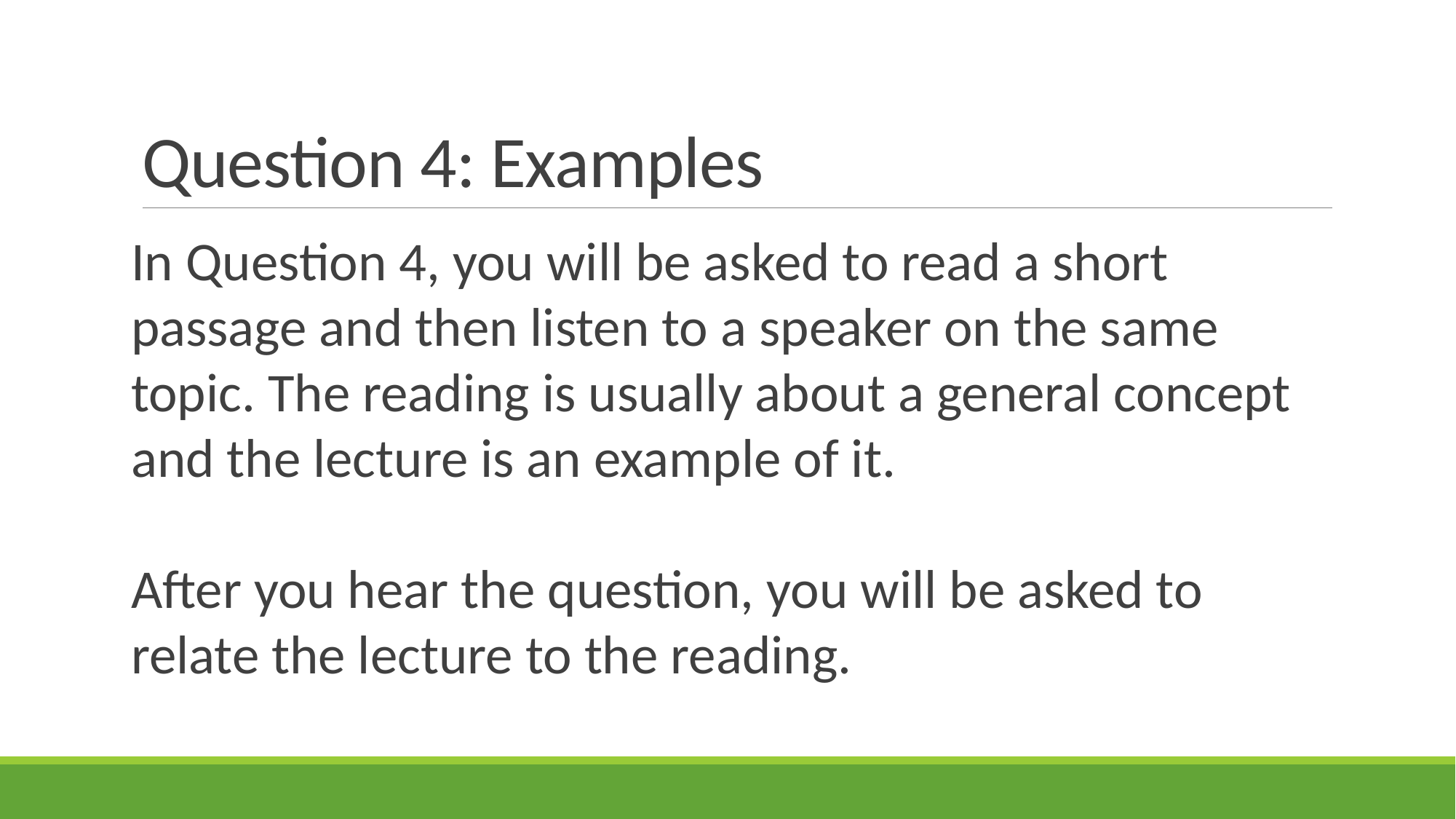

# Question 4: Examples
In Question 4, you will be asked to read a short passage and then listen to a speaker on the same topic. The reading is usually about a general concept and the lecture is an example of it.

After you hear the question, you will be asked to relate the lecture to the reading.